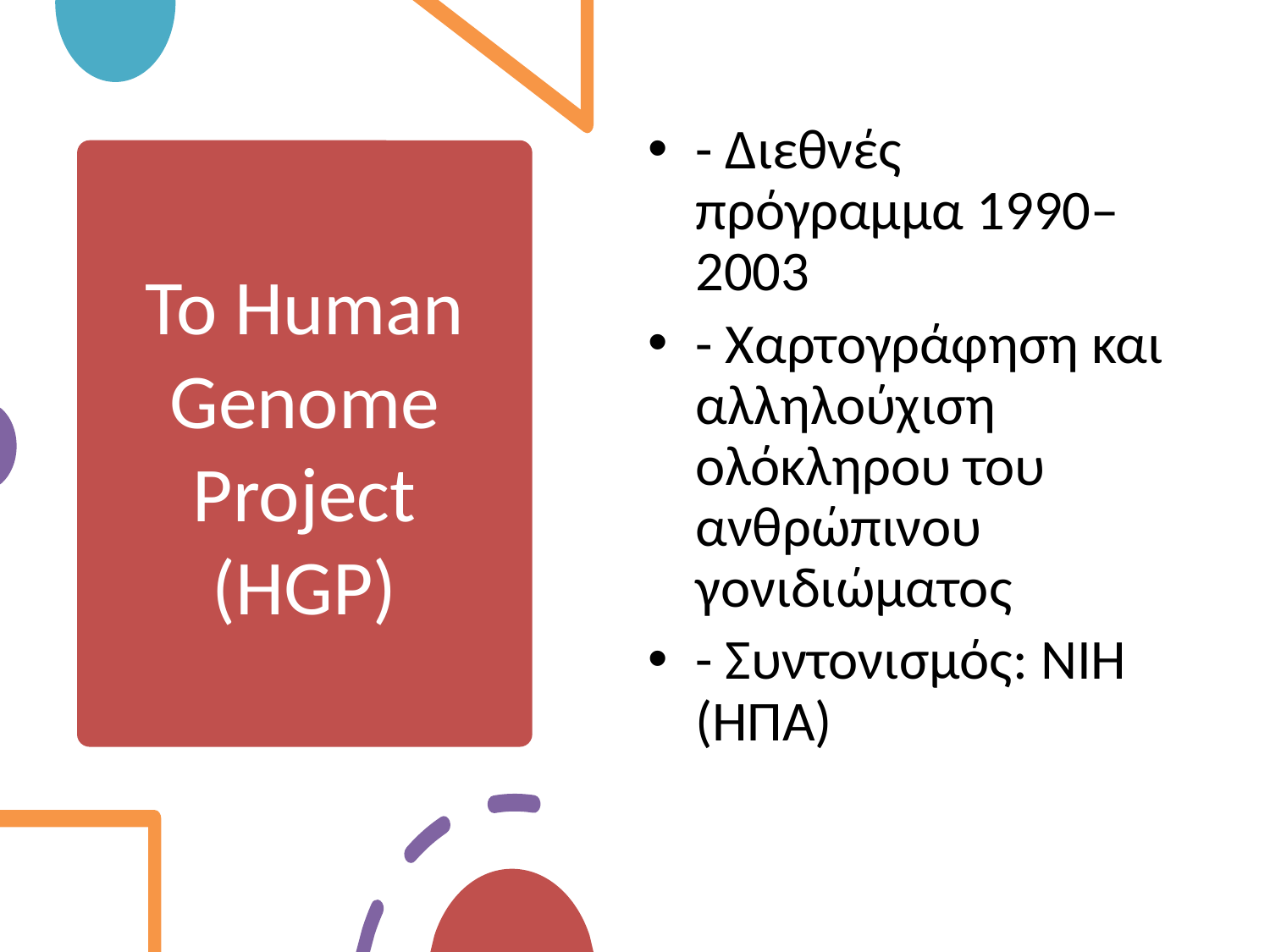

- Διεθνές πρόγραμμα 1990–2003
- Χαρτογράφηση και αλληλούχιση ολόκληρου του ανθρώπινου γονιδιώματος
- Συντονισμός: NIH (ΗΠΑ)

# Το Human Genome Project (HGP)